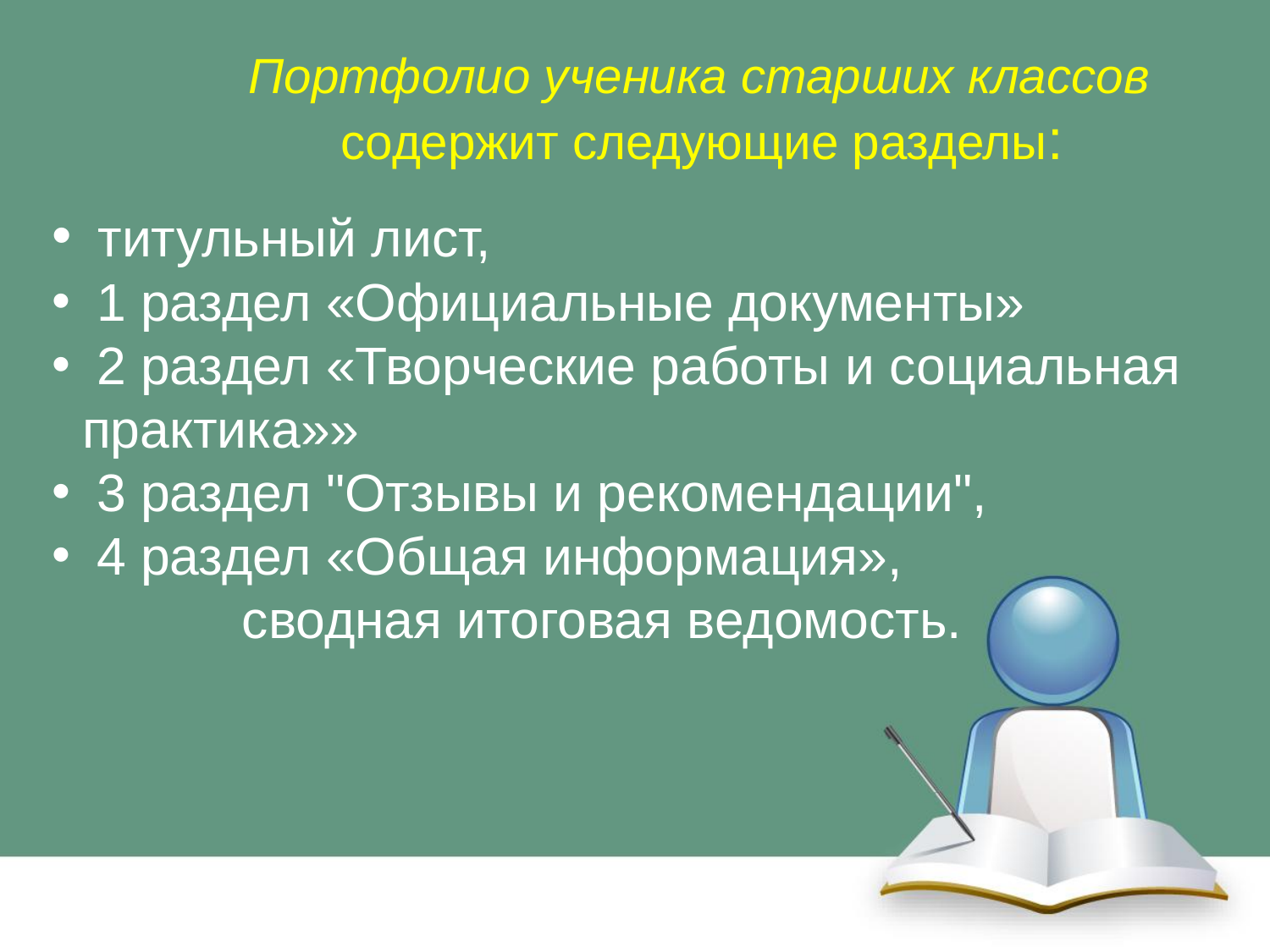

Портфолио ученика старших классов
        содержит следующие разделы:

 титульный лист,
 1 раздел «Официальные документы»
 2 раздел «Творческие работы и социальная практика»»
 3 раздел "Отзывы и рекомендации",
 4 раздел «Общая информация»,
             сводная итоговая ведомость.